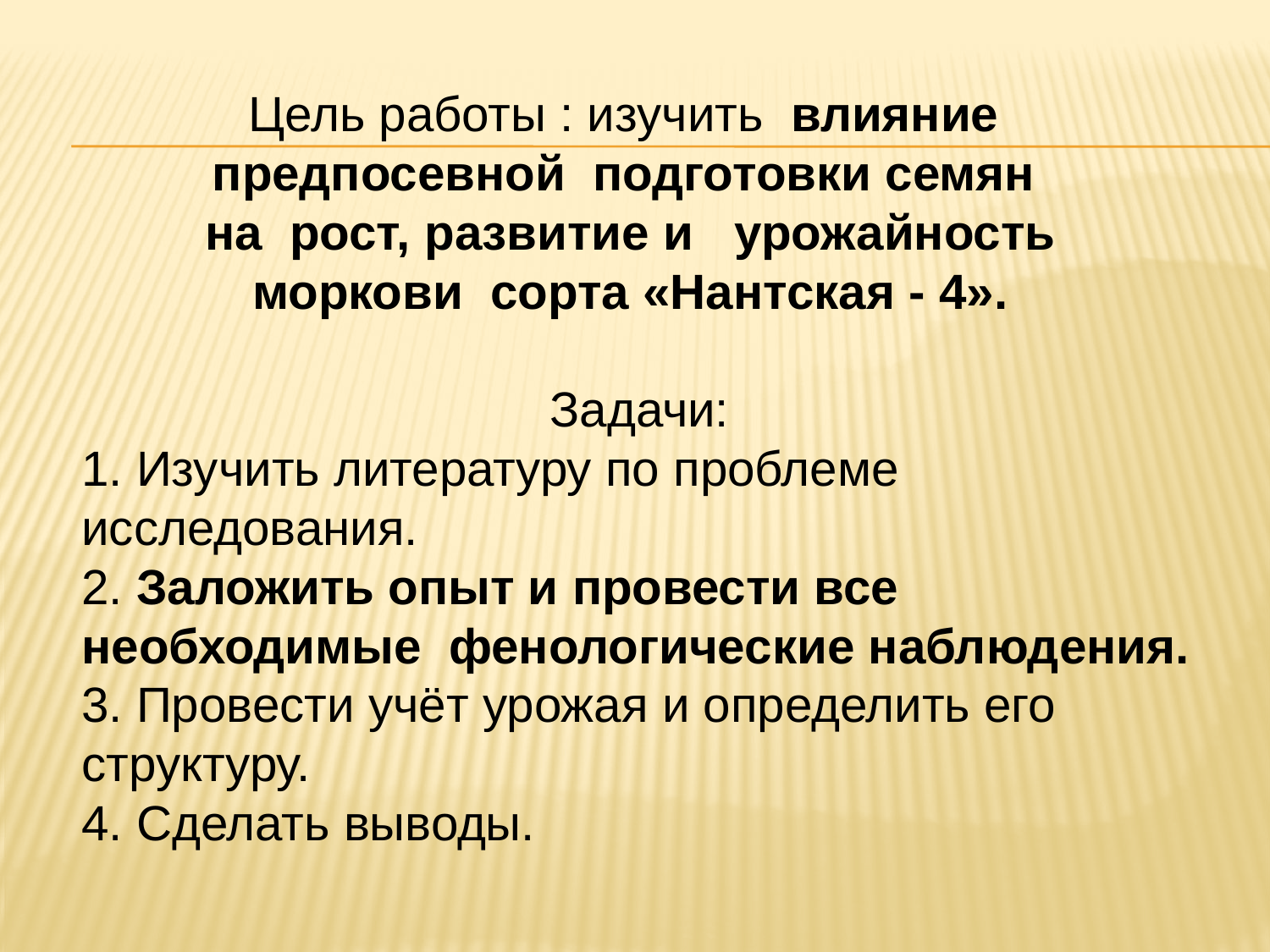

Цель работы : изучить  влияние  предпосевной  подготовки семян  на  рост, развитие и   урожайность моркови  сорта «Нантская - 4».

Задачи:
1. Изучить литературу по проблеме исследования.
2. Заложить опыт и провести все необходимые  фенологические наблюдения.
3. Провести учёт урожая и определить его структуру.
4. Сделать выводы.